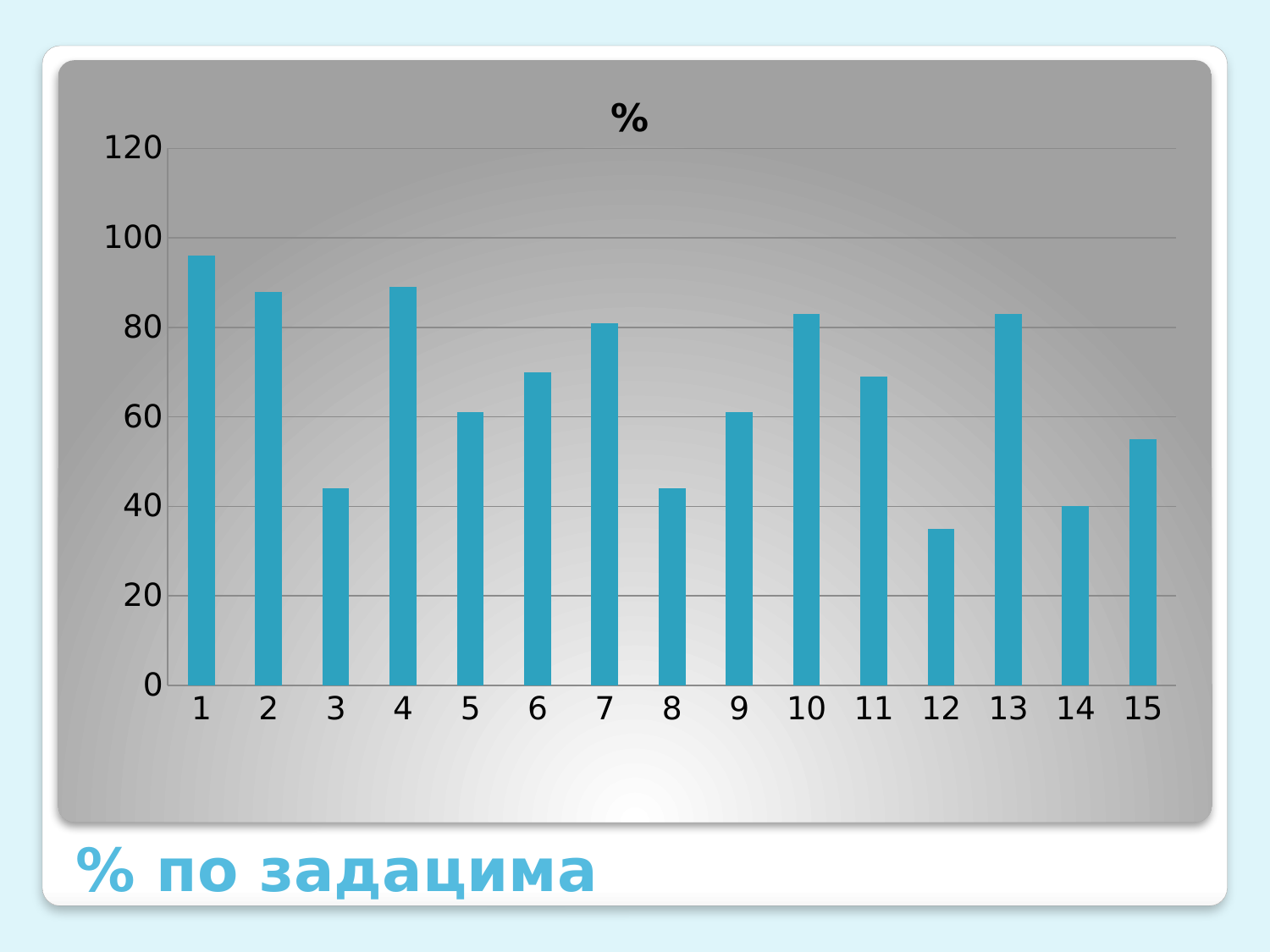

### Chart:

| Category | % |
|---|---|
| 1 | 96.0 |
| 2 | 88.0 |
| 3 | 44.0 |
| 4 | 89.0 |
| 5 | 61.0 |
| 6 | 70.0 |
| 7 | 81.0 |
| 8 | 44.0 |
| 9 | 61.0 |
| 10 | 83.0 |
| 11 | 69.0 |
| 12 | 35.0 |
| 13 | 83.0 |
| 14 | 40.0 |
| 15 | 55.0 |
# % по задацима